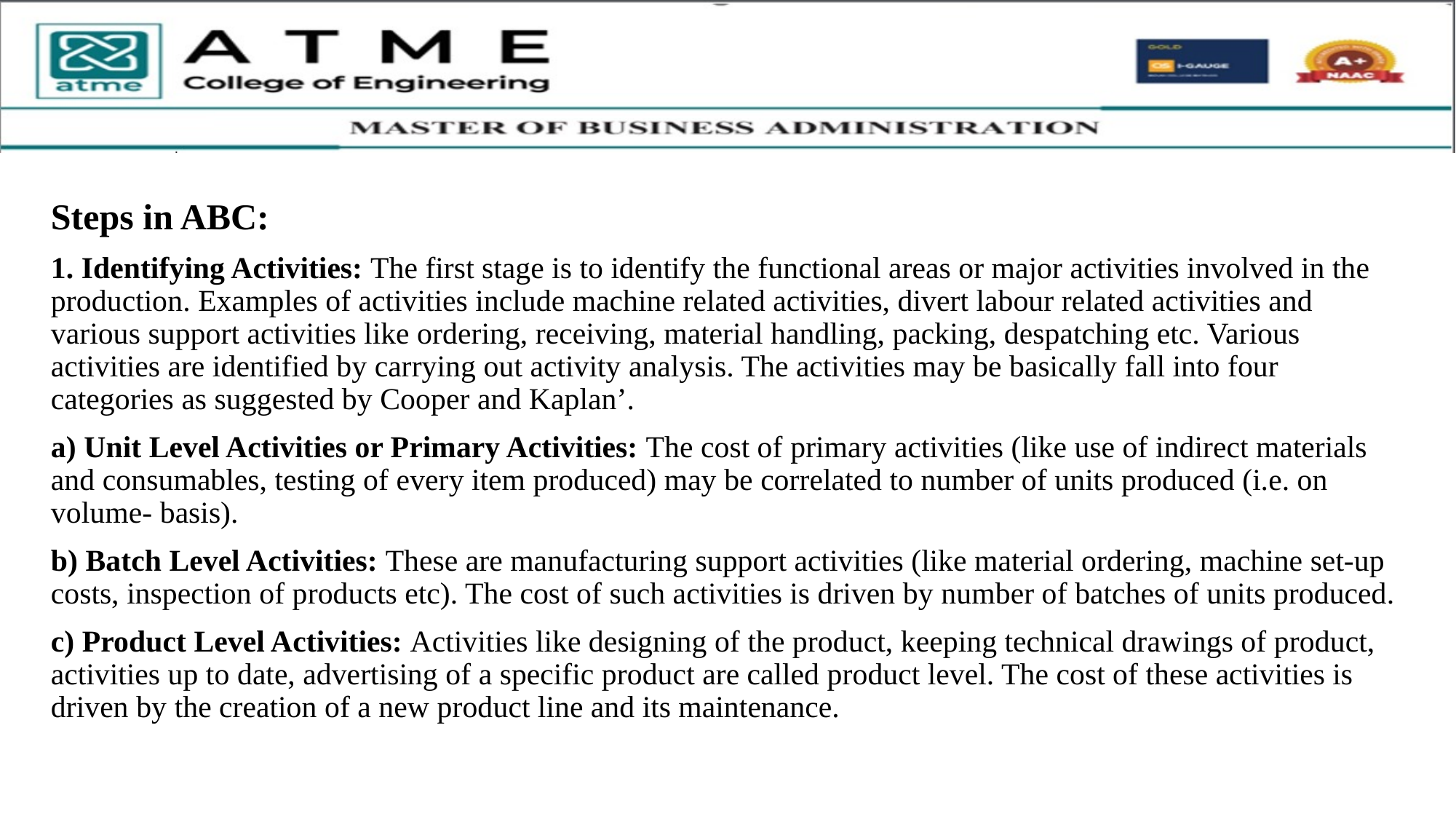

Steps in ABC:
1. Identifying Activities: The first stage is to identify the functional areas or major activities involved in the production. Examples of activities include machine related activities, divert labour related activities and various support activities like ordering, receiving, material handling, packing, despatching etc. Various activities are identified by carrying out activity analysis. The activities may be basically fall into four categories as suggested by Cooper and Kaplan’.
a) Unit Level Activities or Primary Activities: The cost of primary activities (like use of indirect materials and consumables, testing of every item produced) may be correlated to number of units produced (i.e. on volume- basis).
b) Batch Level Activities: These are manufacturing support activities (like material ordering, machine set-up costs, inspection of products etc). The cost of such activities is driven by number of batches of units produced.
c) Product Level Activities: Activities like designing of the product, keeping technical drawings of product, activities up to date, advertising of a specific product are called product level. The cost of these activities is driven by the creation of a new product line and its maintenance.